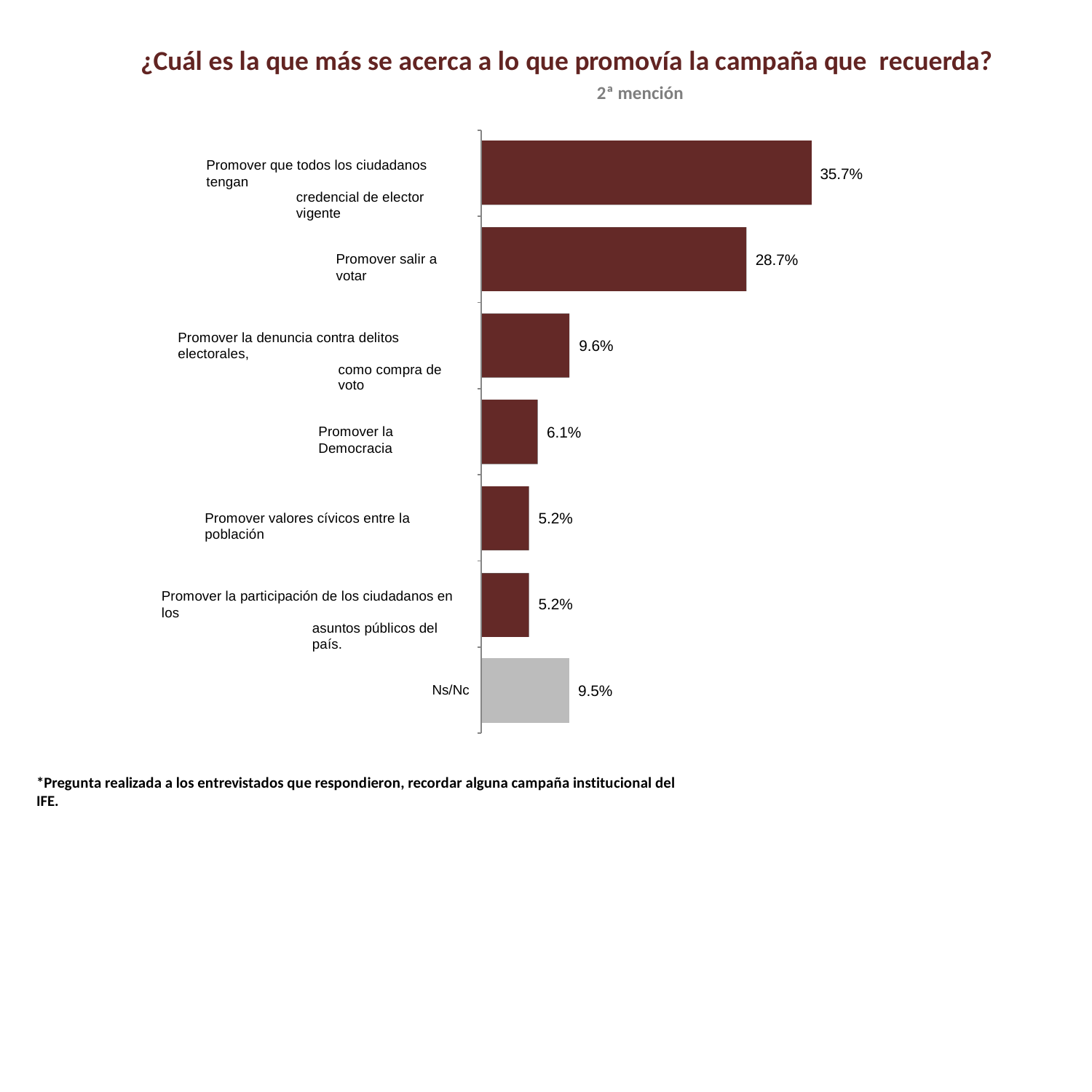

# ¿Cuál es la que más se acerca a lo que promovía la campaña que  recuerda?
2ª mención

Promover que todos los ciudadanos tengan
credencial de elector vigente
35.7%

28.7%
Promover salir a votar

Promover la denuncia contra delitos electorales,
como compra de voto
9.6%

6.1%
Promover la Democracia

5.2%
Promover valores cívicos entre la población

Promover la participación de los ciudadanos en los
asuntos públicos del país.
5.2%

9.5%
Ns/Nc

*Pregunta realizada a los entrevistados que respondieron, recordar alguna campaña institucional del IFE.